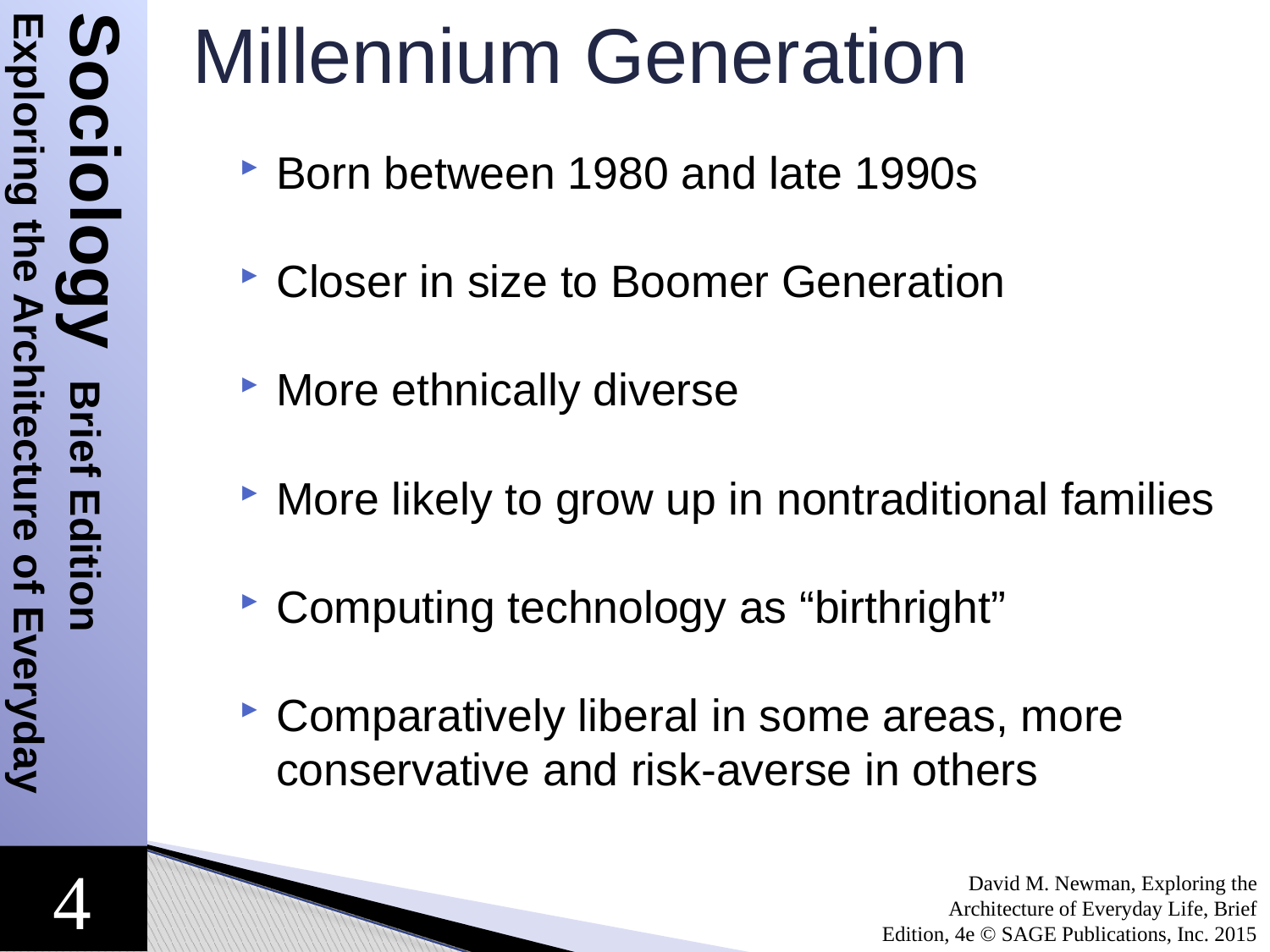

Millennium Generation
Born between 1980 and late 1990s

Closer in size to Boomer Generation

More ethnically diverse

More likely to grow up in nontraditional families

Computing technology as “birthright”

Comparatively liberal in some areas, more conservative and risk-averse in others

David M. Newman, Exploring the Architecture of Everyday Life, Brief Edition, 4e © SAGE Publications, Inc. 2015